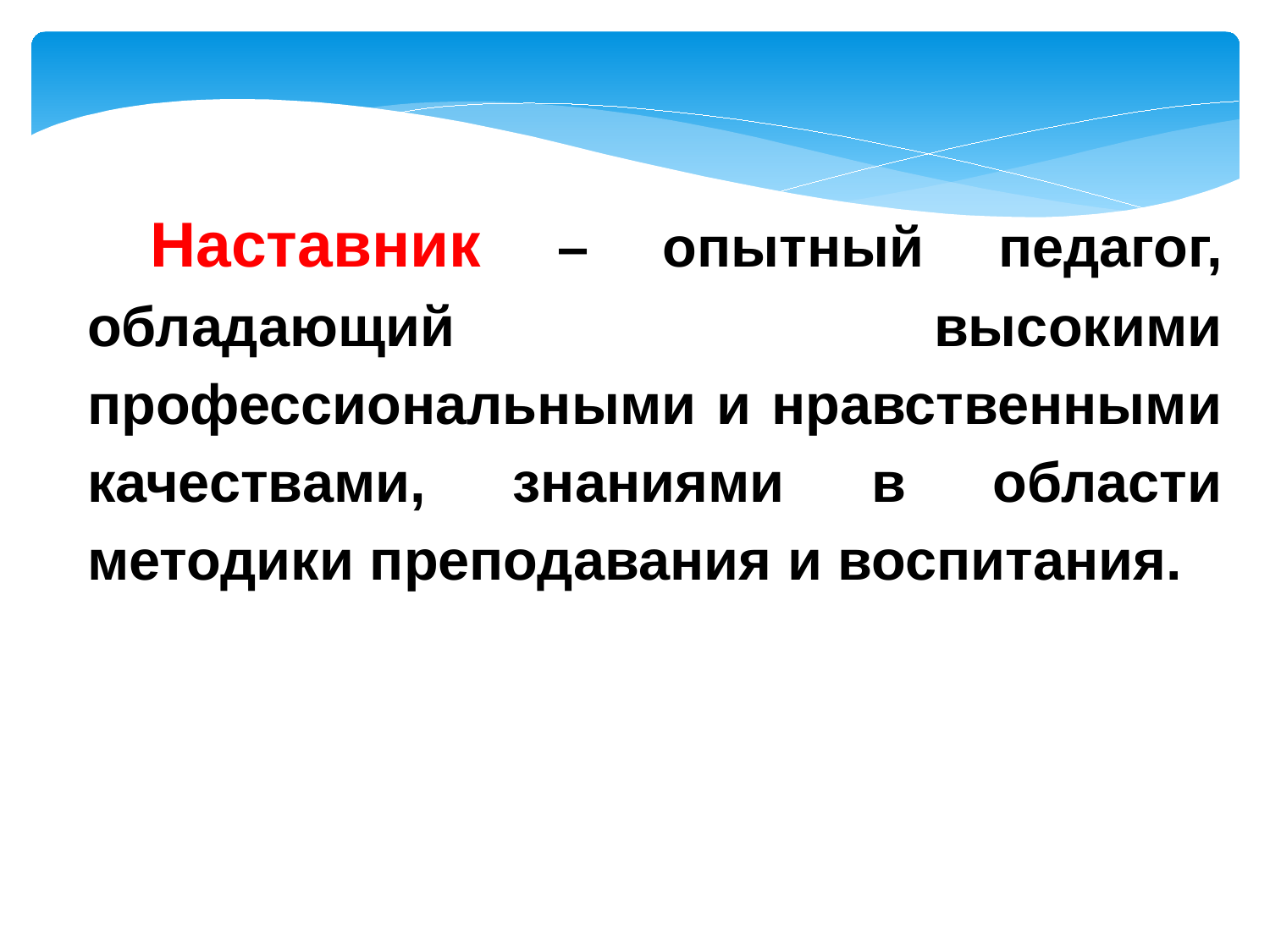

Наставник – опытный педагог, обладающий высокими профессиональными и нравственными качествами, знаниями в области методики преподавания и воспитания.